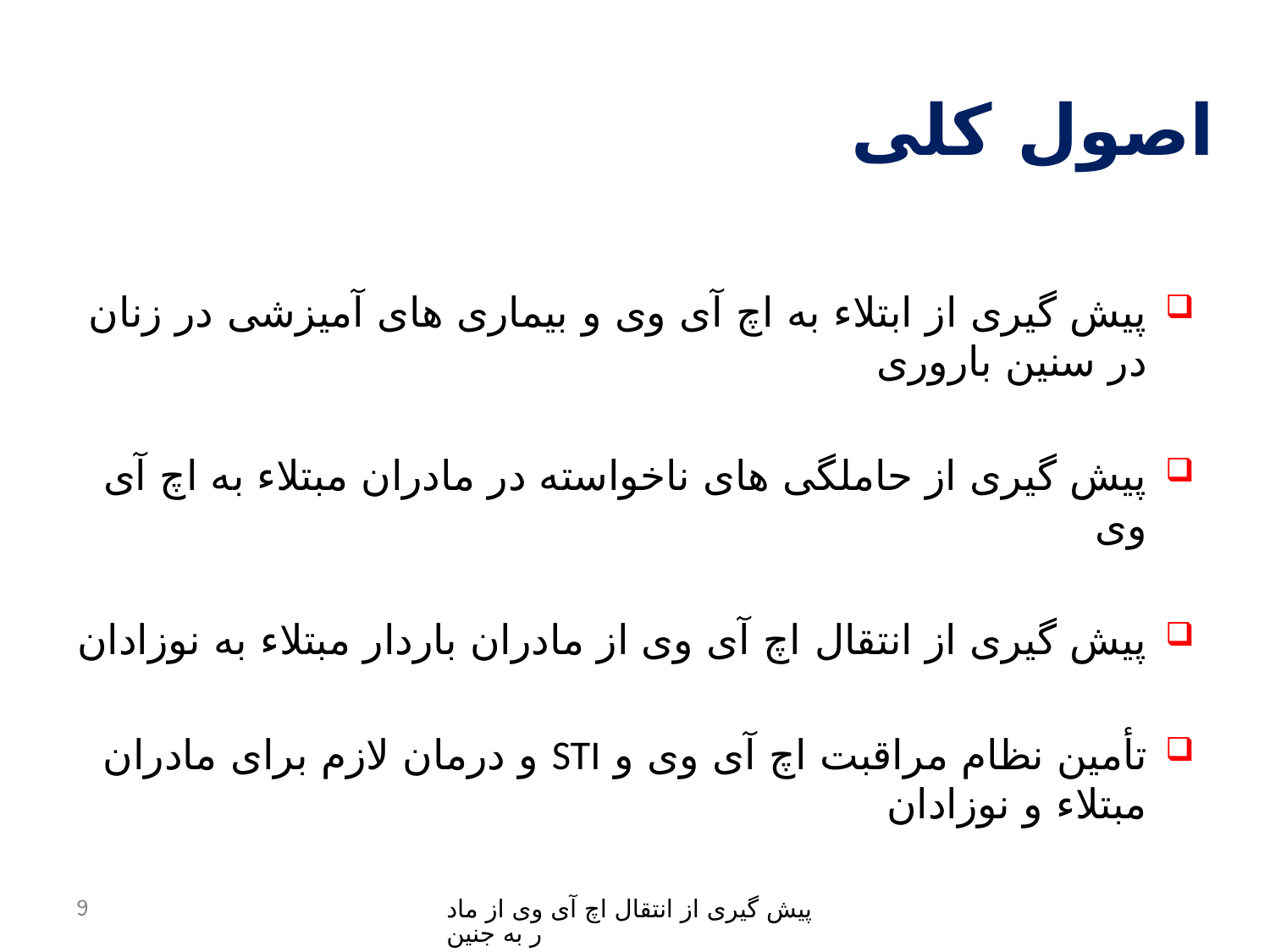

# اصول کلی

پیش گیری از ابتلاء به اچ آی وی و بیماری های آمیزشی در زنان در سنین باروری

پیش گیری از حاملگی های ناخواسته در مادران مبتلاء به اچ آی وی

پیش گیری از انتقال اچ آی وی از مادران باردار مبتلاء به نوزادان

تأمین نظام مراقبت اچ آی وی و STI و درمان لازم برای مادران مبتلاء و نوزادان

9
پیش گیری از انتقال اچ آی وی از مادر به جنین